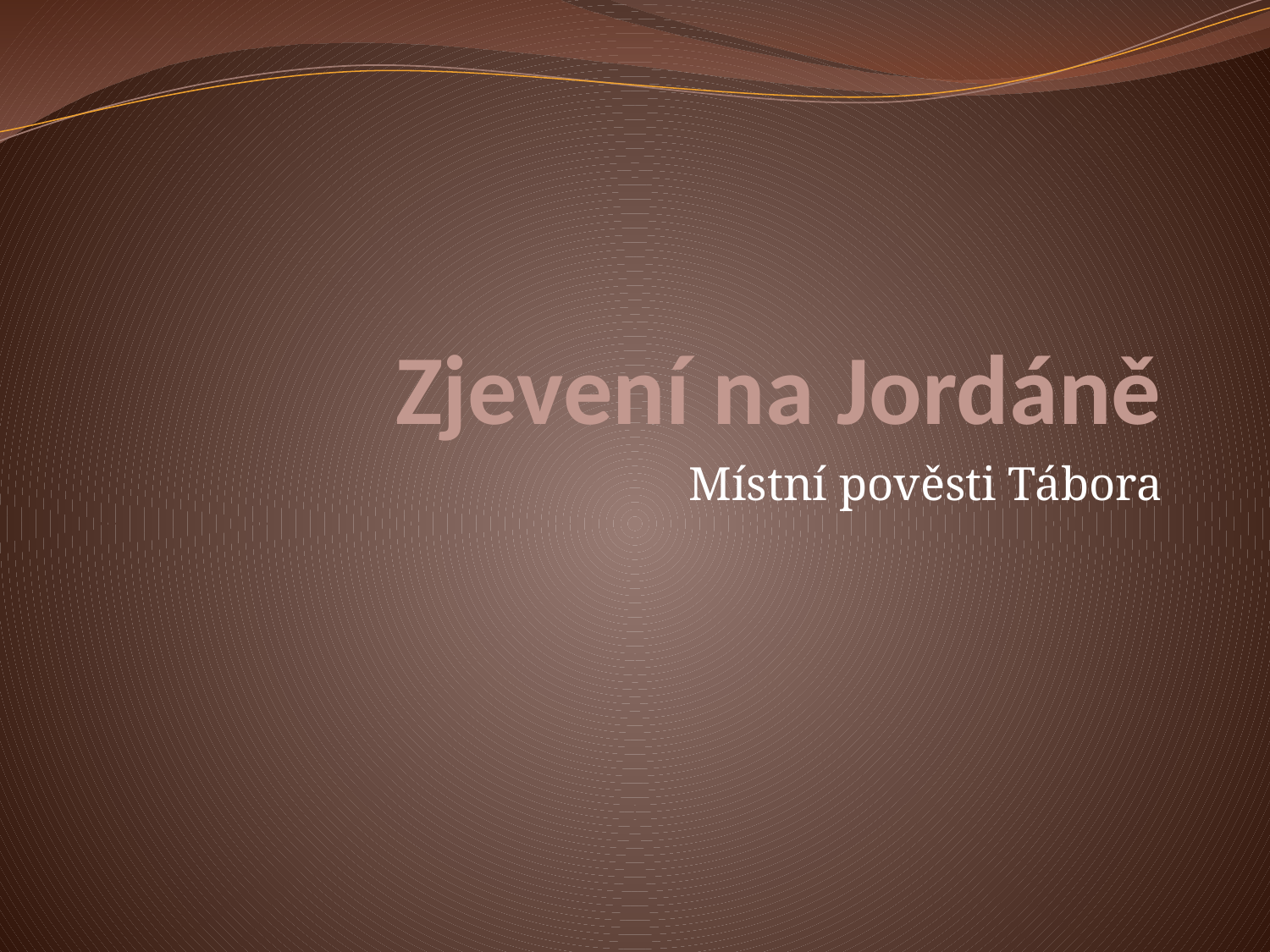

# Zjevení na Jordáně
Místní pověsti Tábora